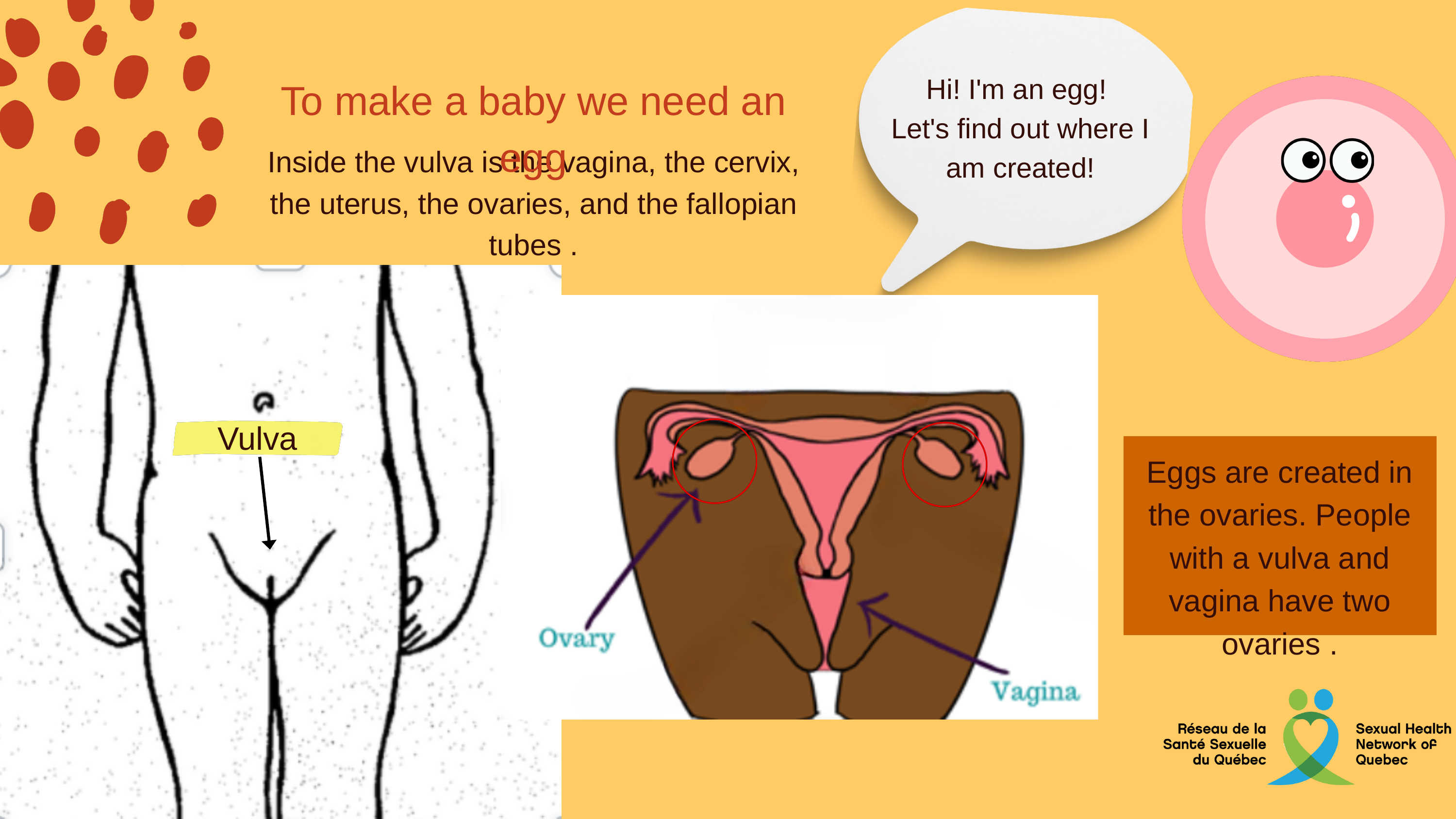

Hi! I'm an egg!
Let's find out where I am created!
To make a baby we need an egg

Inside the vulva is the vagina, the cervix, the uterus, the ovaries, and the fallopian tubes .

Vulva

Eggs are created in the ovaries. People with a vulva and vagina have two ovaries .